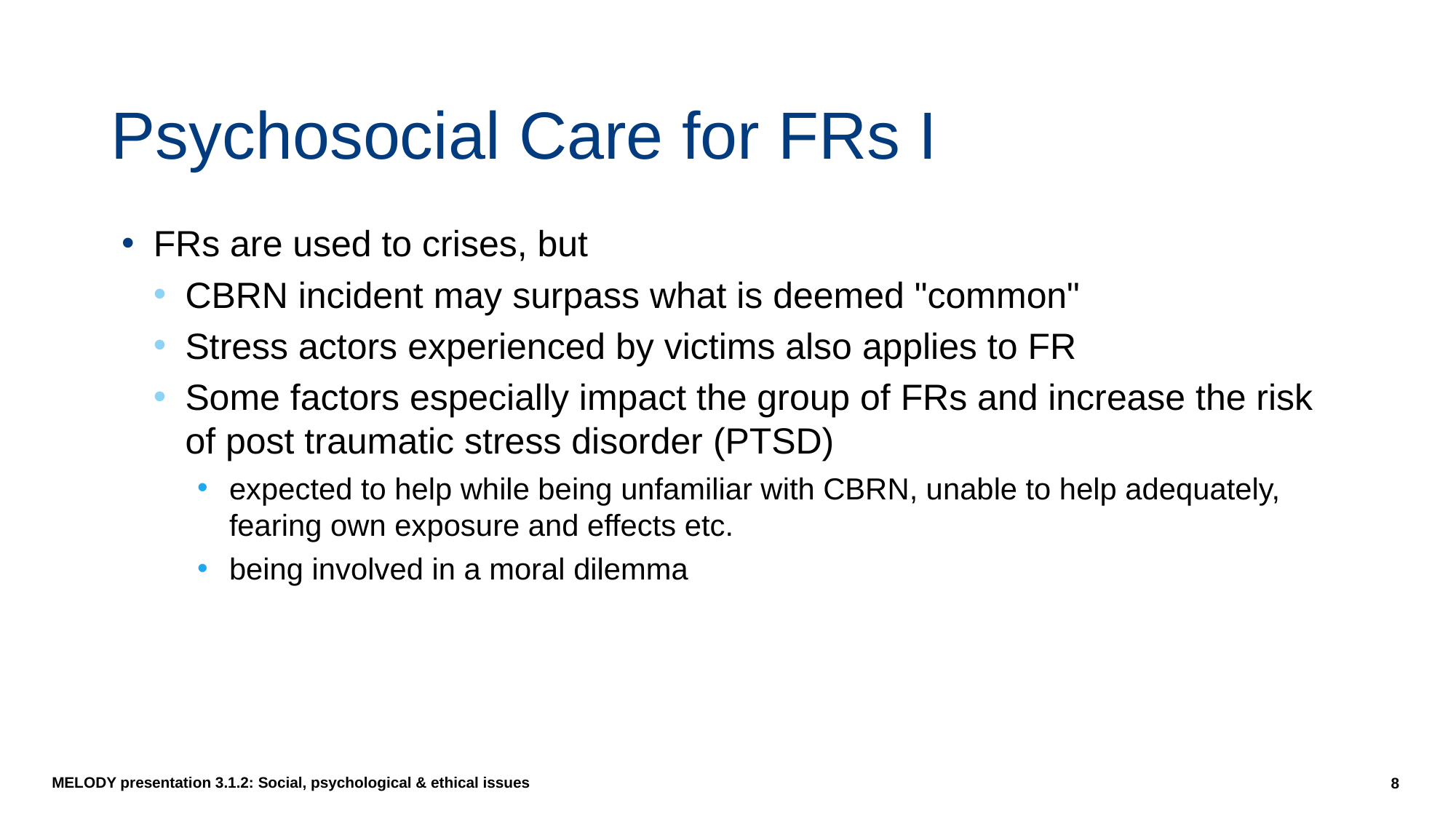

# Psychosocial Care for FRs I
FRs are used to crises, but
CBRN incident may surpass what is deemed "common"
Stress actors experienced by victims also applies to FR
Some factors especially impact the group of FRs and increase the risk of post traumatic stress disorder (PTSD)
expected to help while being unfamiliar with CBRN, unable to help adequately, fearing own exposure and effects etc.
being involved in a moral dilemma

MELODY presentation 3.1.2: Social, psychological & ethical issues
8